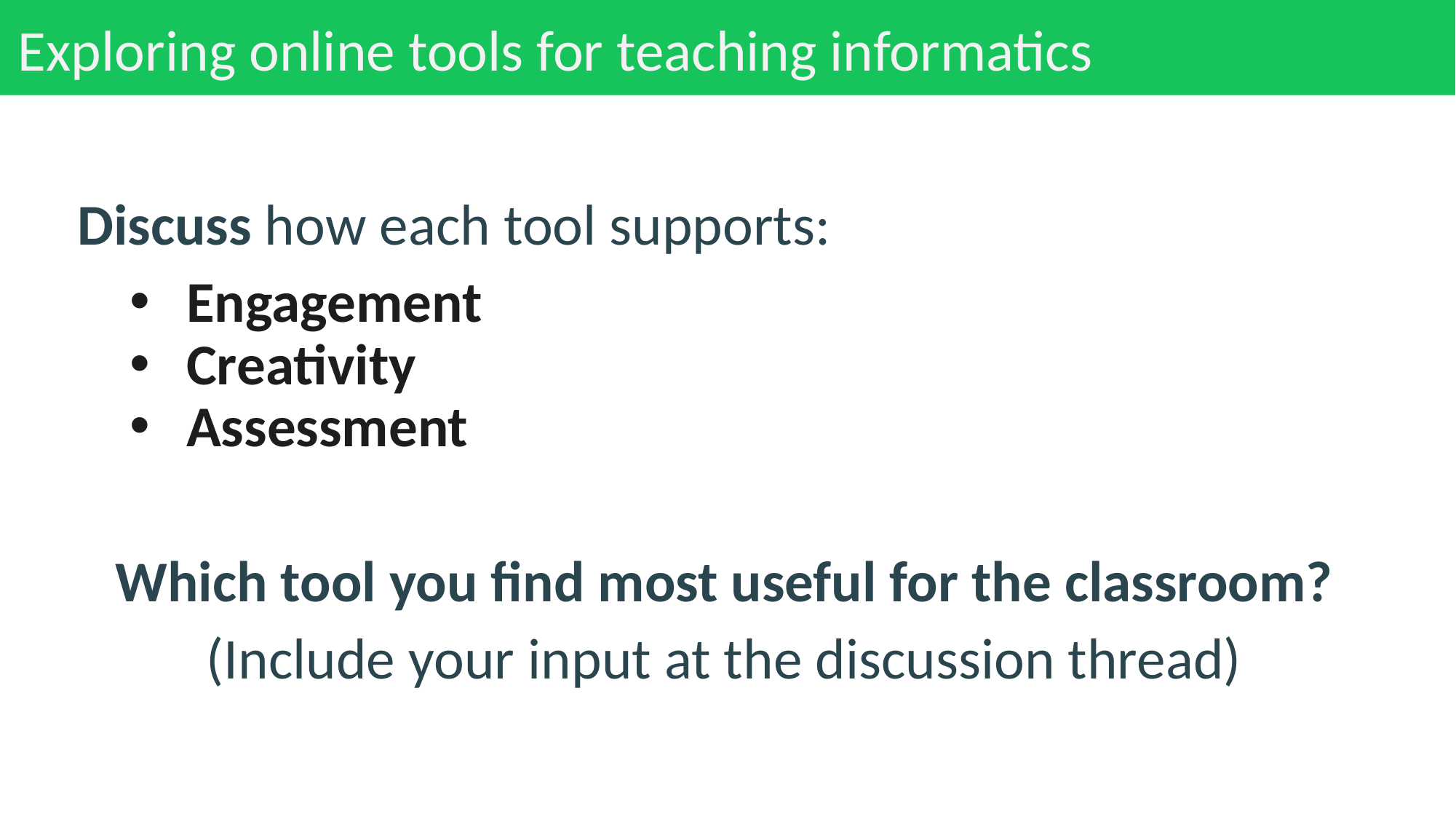

# Exploring online tools for teaching informatics

Discuss how each tool supports:
Engagement
Creativity
Assessment

Which tool you find most useful for the classroom?
(Include your input at the discussion thread)